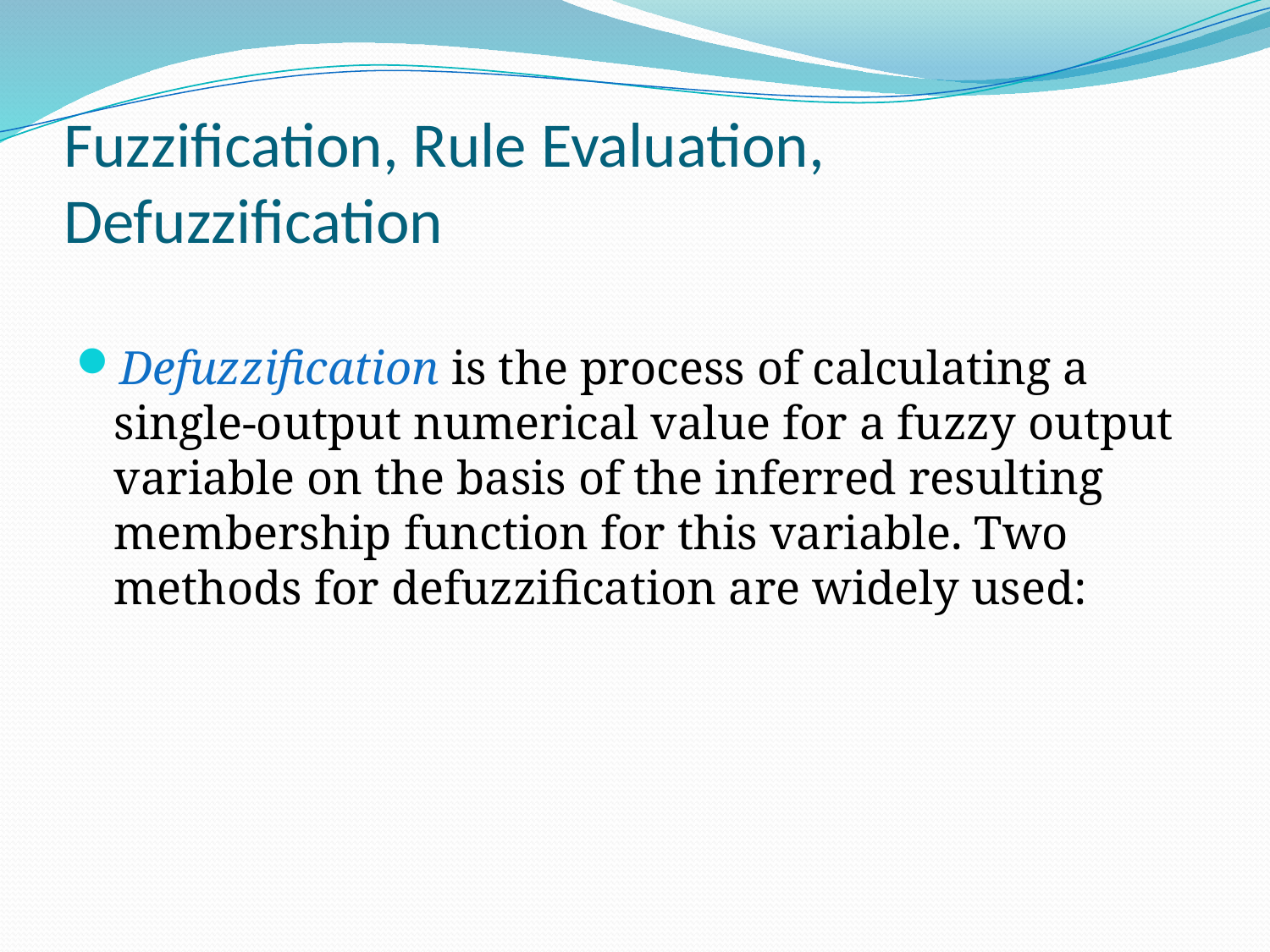

# Fuzzification, Rule Evaluation, Defuzzification

Defuzzification is the process of calculating a single-output numerical value for a fuzzy output variable on the basis of the inferred resulting membership function for this variable. Two methods for defuzzification are widely used: